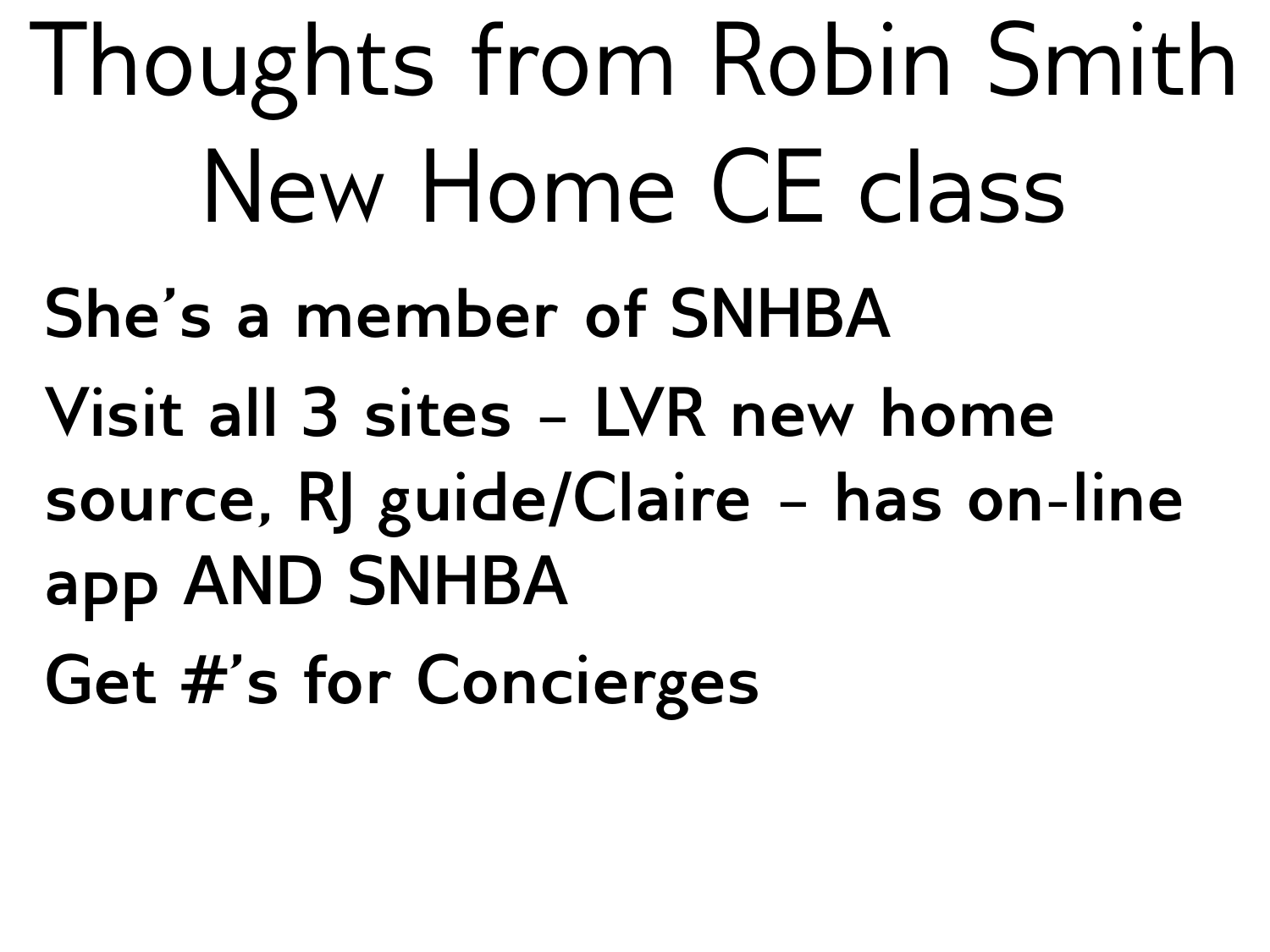

# Thoughts from Robin Smith New Home CE class
She’s a member of SNHBA
Visit all 3 sites – LVR new home source, RJ guide/Claire – has on-line app AND SNHBA
Get #’s for Concierges